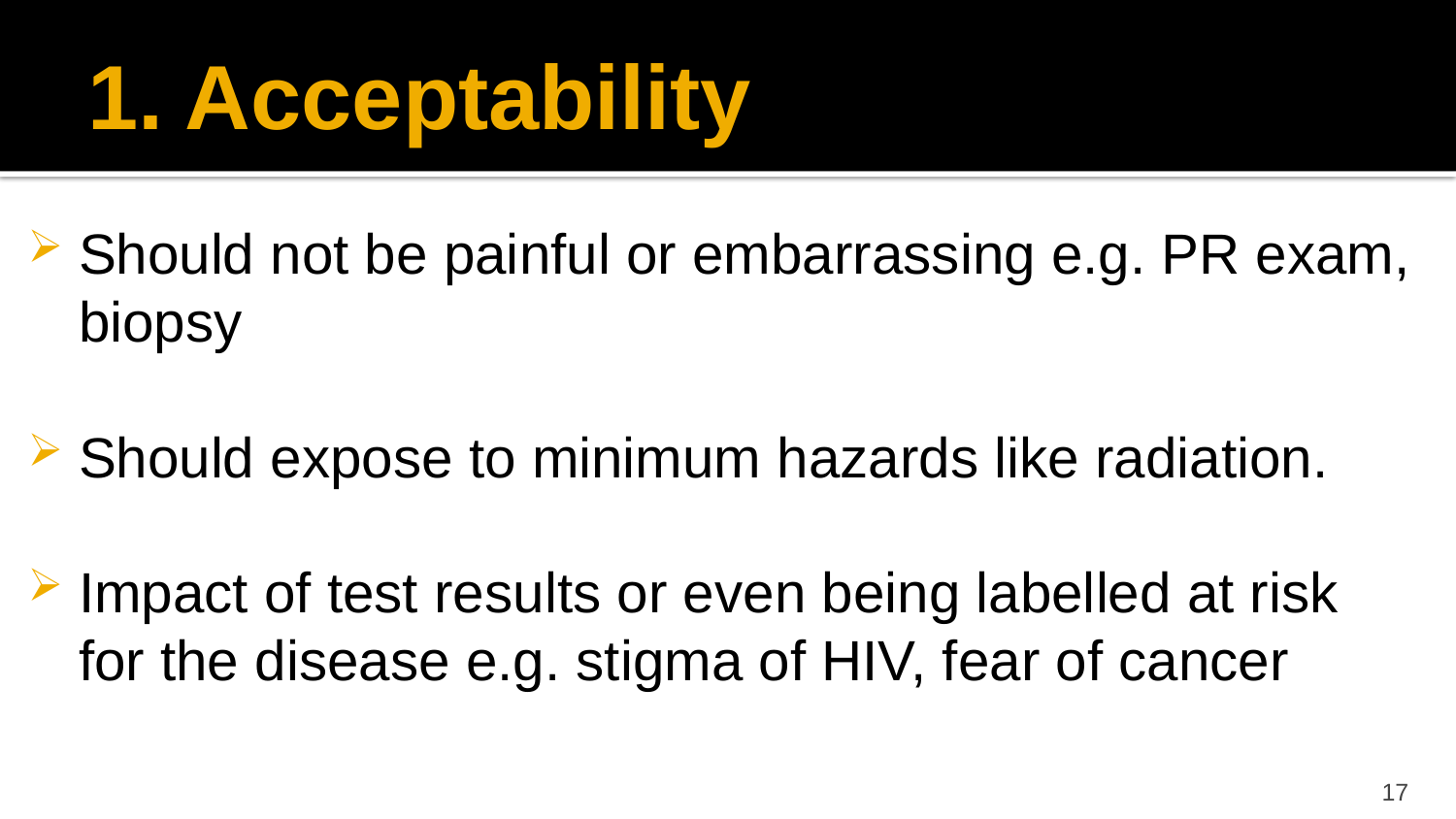

# 1. Acceptability
Should not be painful or embarrassing e.g. PR exam, biopsy

Should expose to minimum hazards like radiation.

Impact of test results or even being labelled at risk for the disease e.g. stigma of HIV, fear of cancer

17